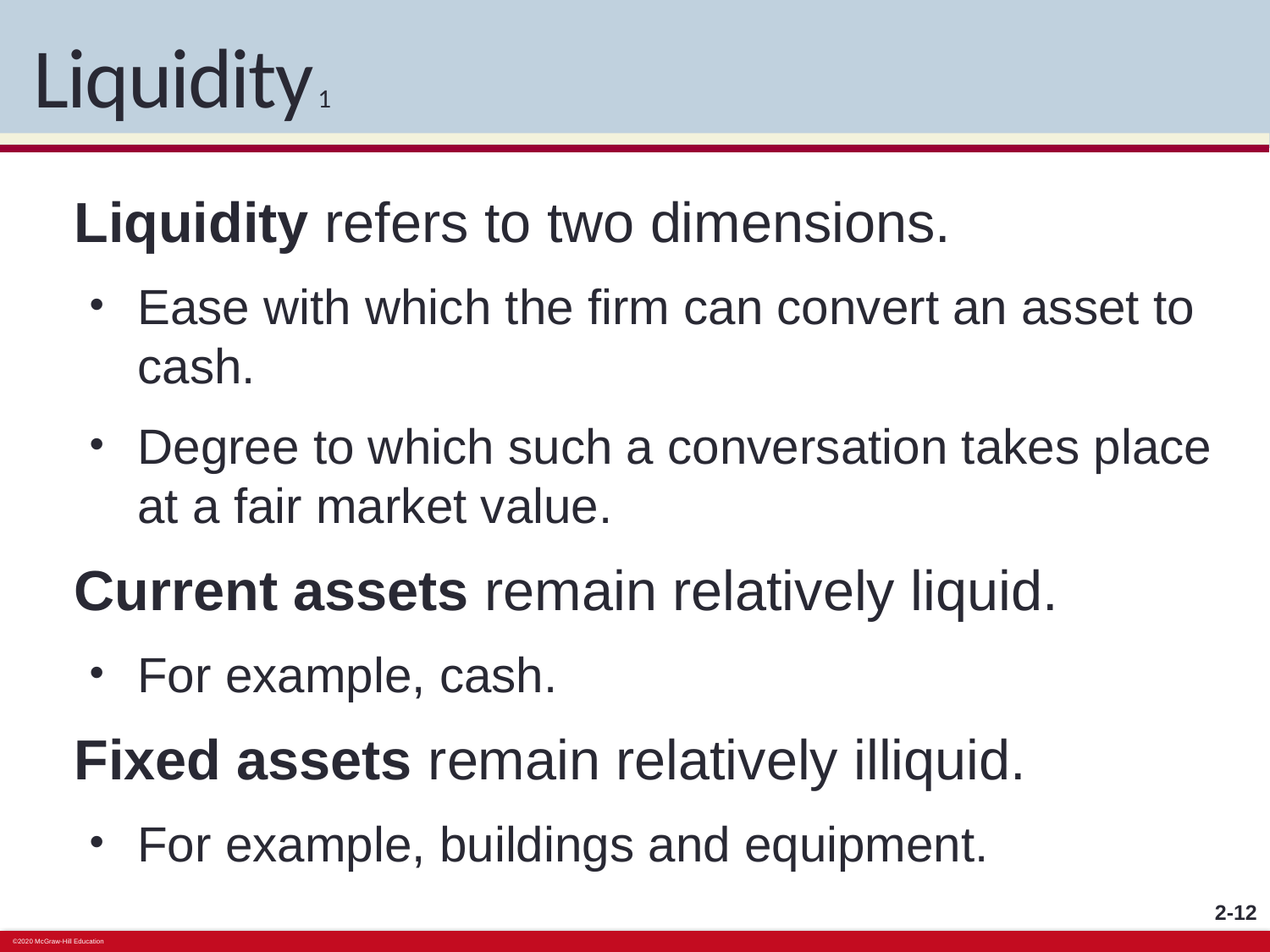

# Liquidity 1
Liquidity refers to two dimensions.
Ease with which the firm can convert an asset to cash.
Degree to which such a conversation takes place at a fair market value.
Current assets remain relatively liquid.
For example, cash.
Fixed assets remain relatively illiquid.
For example, buildings and equipment.